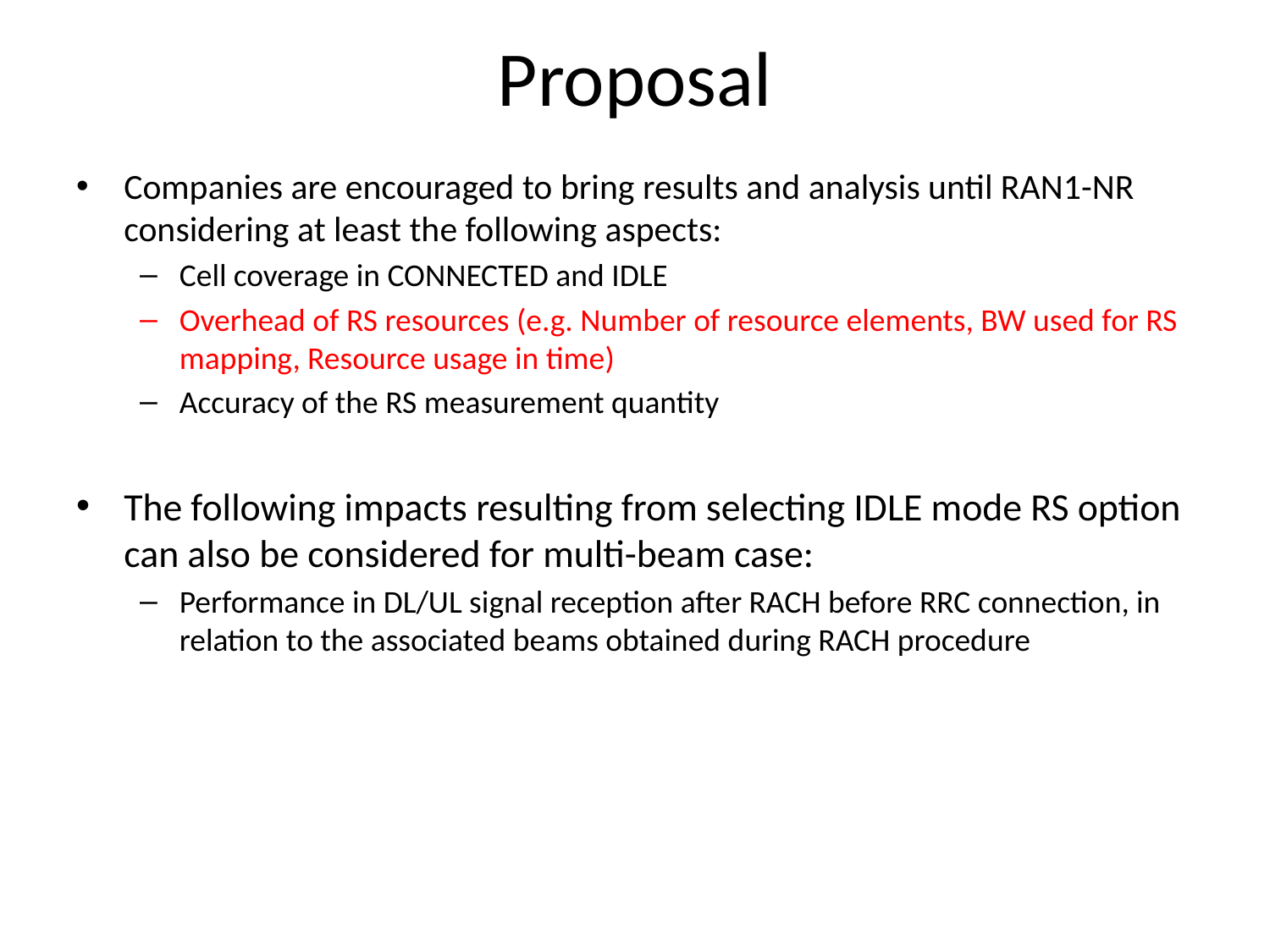

# Proposal
Companies are encouraged to bring results and analysis until RAN1-NR considering at least the following aspects:
Cell coverage in CONNECTED and IDLE
Overhead of RS resources (e.g. Number of resource elements, BW used for RS mapping, Resource usage in time)
Accuracy of the RS measurement quantity

The following impacts resulting from selecting IDLE mode RS option can also be considered for multi-beam case:
Performance in DL/UL signal reception after RACH before RRC connection, in relation to the associated beams obtained during RACH procedure